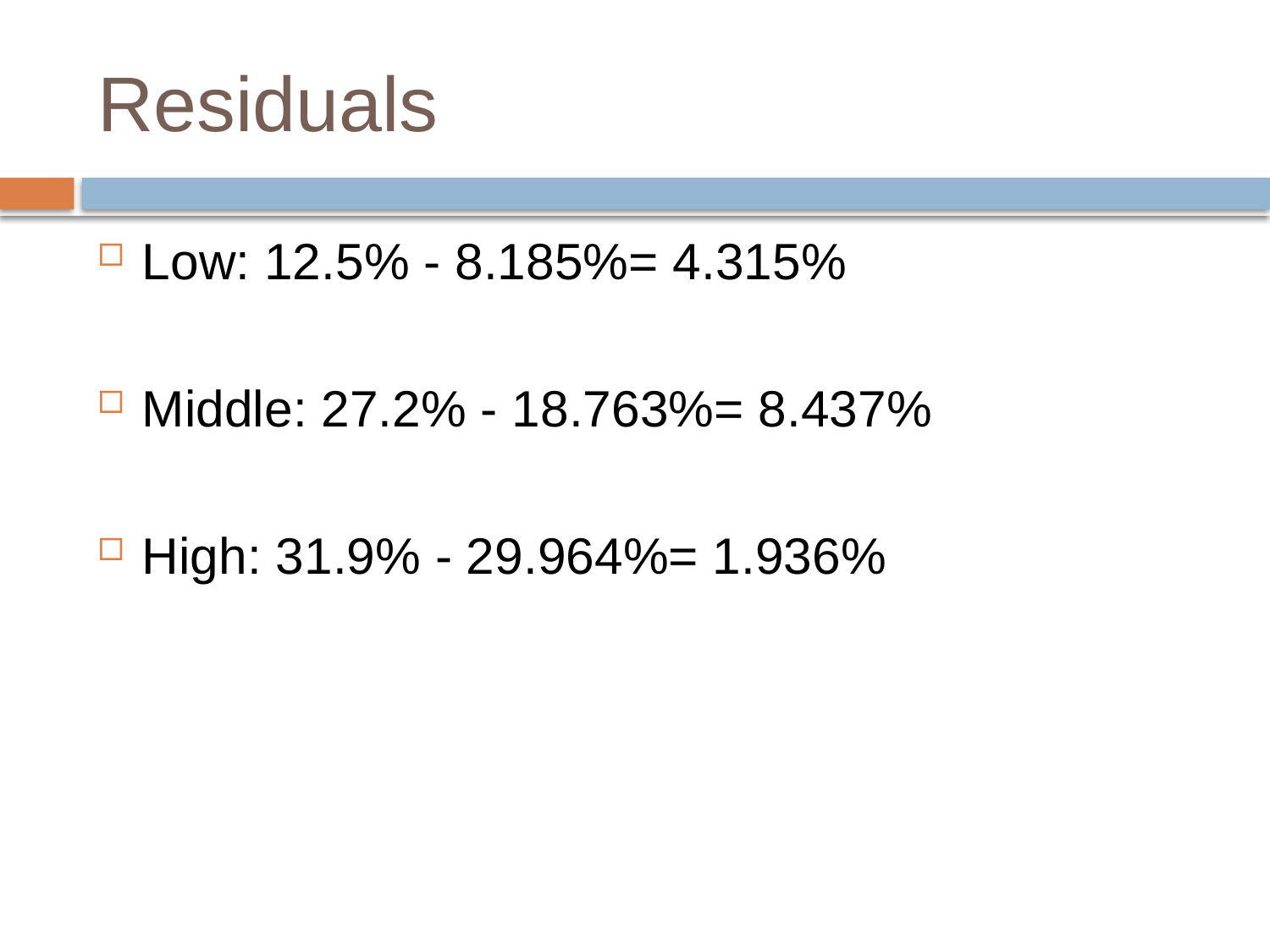

# Residuals
Low: 12.5% - 8.185%= 4.315%

Middle: 27.2% - 18.763%= 8.437%

High: 31.9% - 29.964%= 1.936%